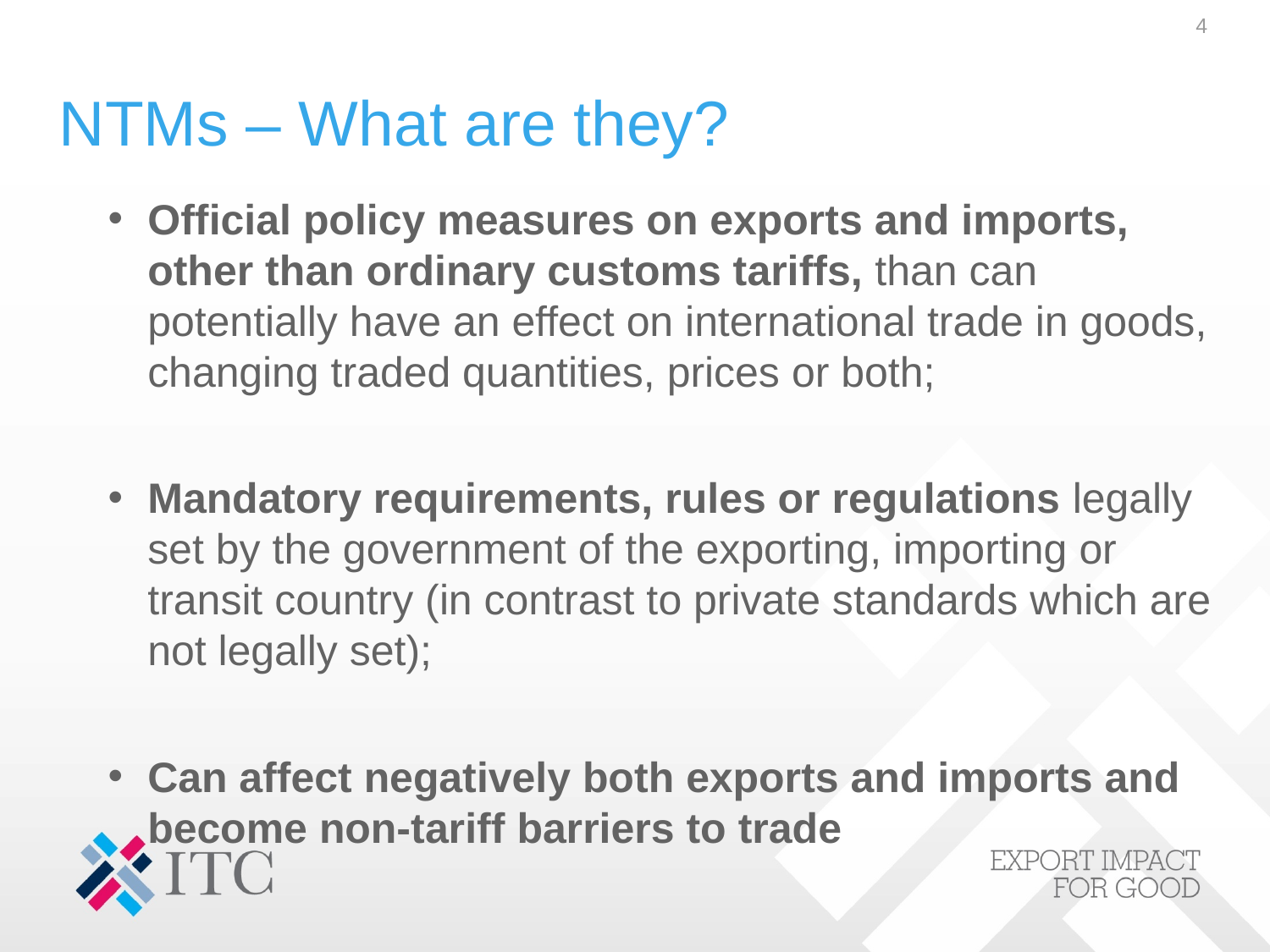

4
# NTMs – What are they?
Official policy measures on exports and imports, other than ordinary customs tariffs, than can potentially have an effect on international trade in goods, changing traded quantities, prices or both;

Mandatory requirements, rules or regulations legally set by the government of the exporting, importing or transit country (in contrast to private standards which are not legally set);

Can affect negatively both exports and imports and become non-tariff barriers to trade